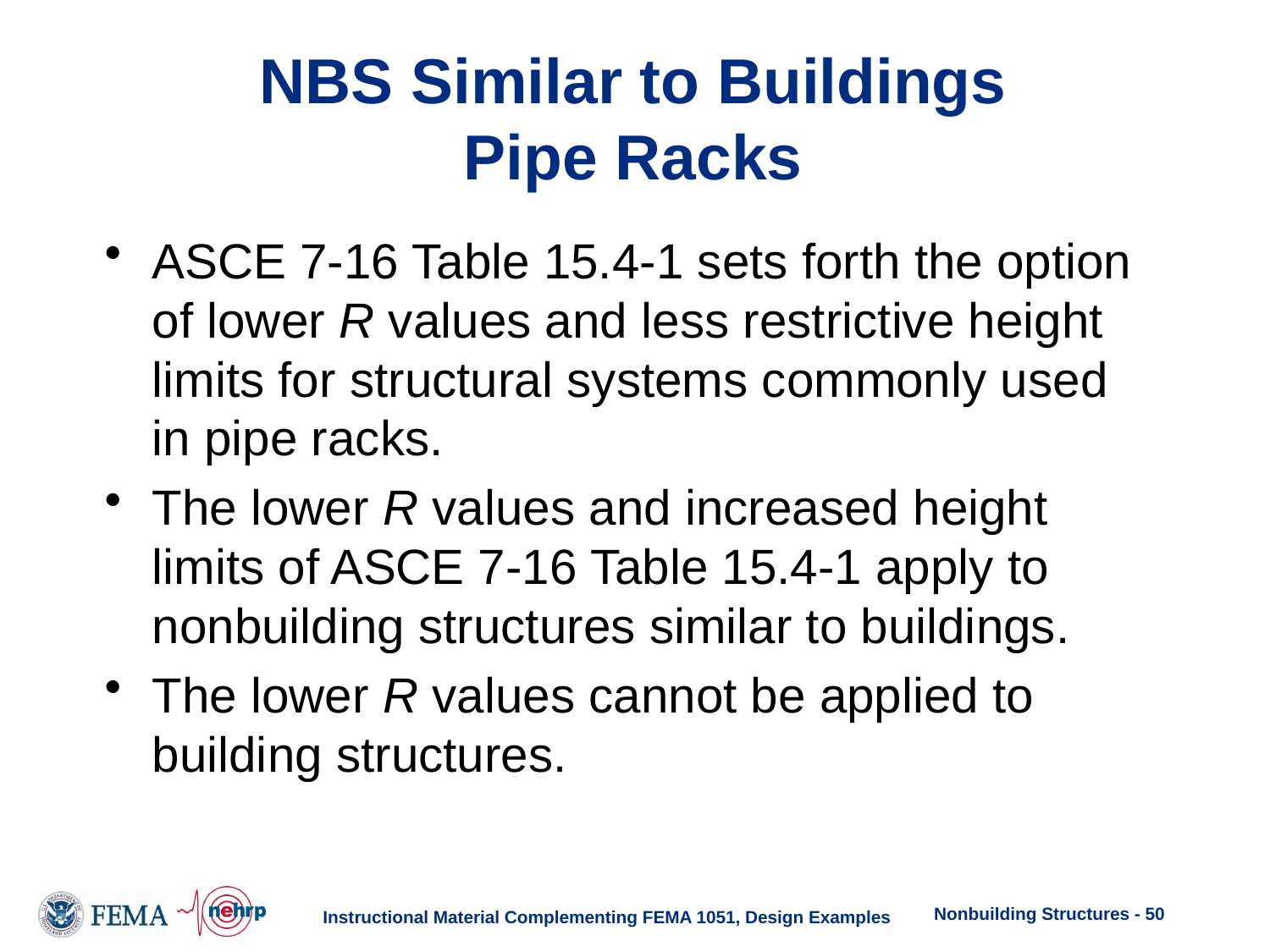

# NBS Similar to Buildings Pipe Racks
ASCE 7-16 Table 15.4-1 sets forth the option of lower R values and less restrictive height limits for structural systems commonly used in pipe racks.
The lower R values and increased height limits of ASCE 7-16 Table 15.4-1 apply to nonbuilding structures similar to buildings.
The lower R values cannot be applied to building structures.
Nonbuilding Structures - 50
Instructional Material Complementing FEMA 1051, Design Examples